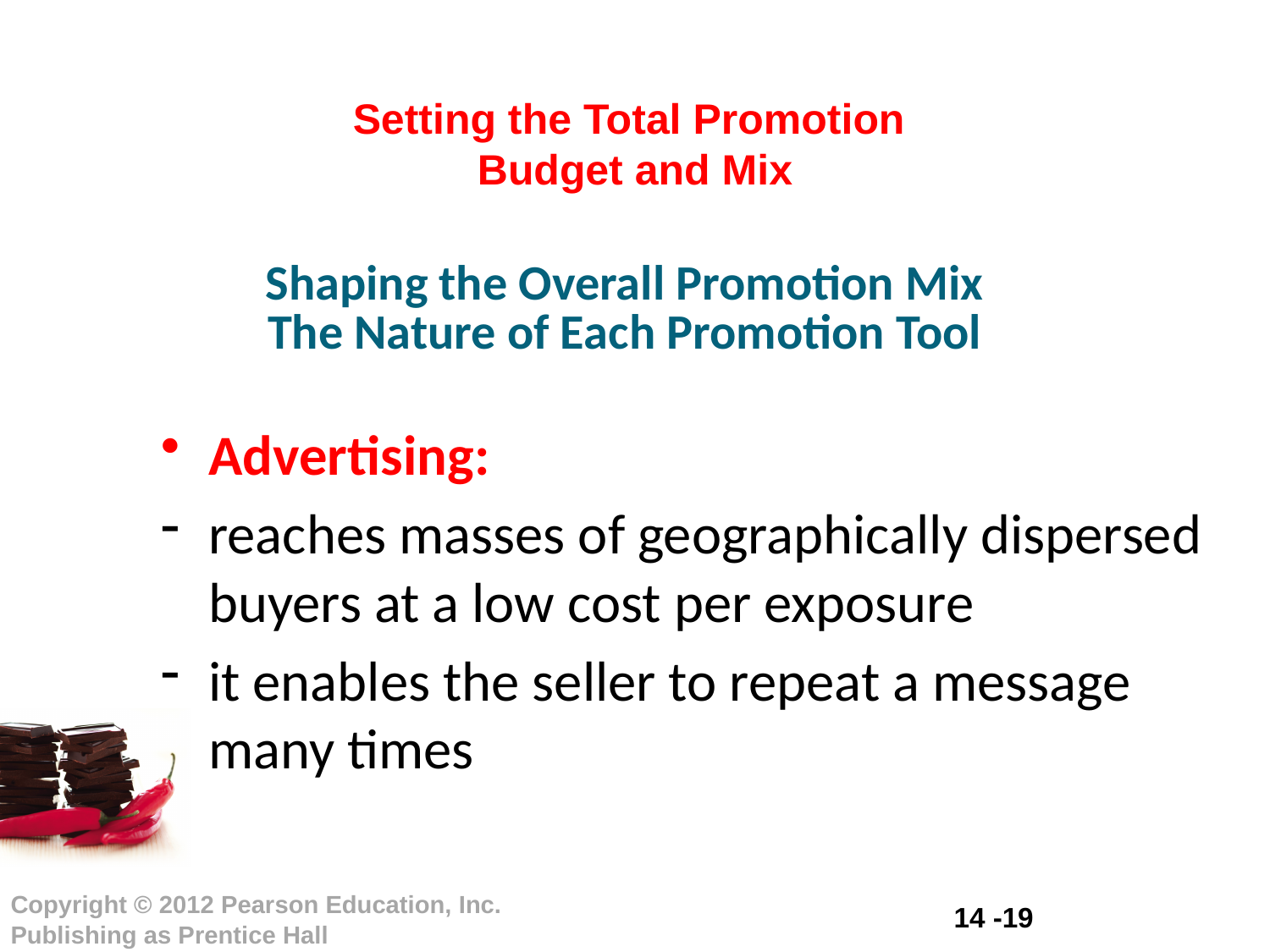

# Setting the Total Promotion Budget and Mix
Shaping the Overall Promotion Mix
The Nature of Each Promotion Tool

Advertising:
reaches masses of geographically dispersed buyers at a low cost per exposure
it enables the seller to repeat a message many times